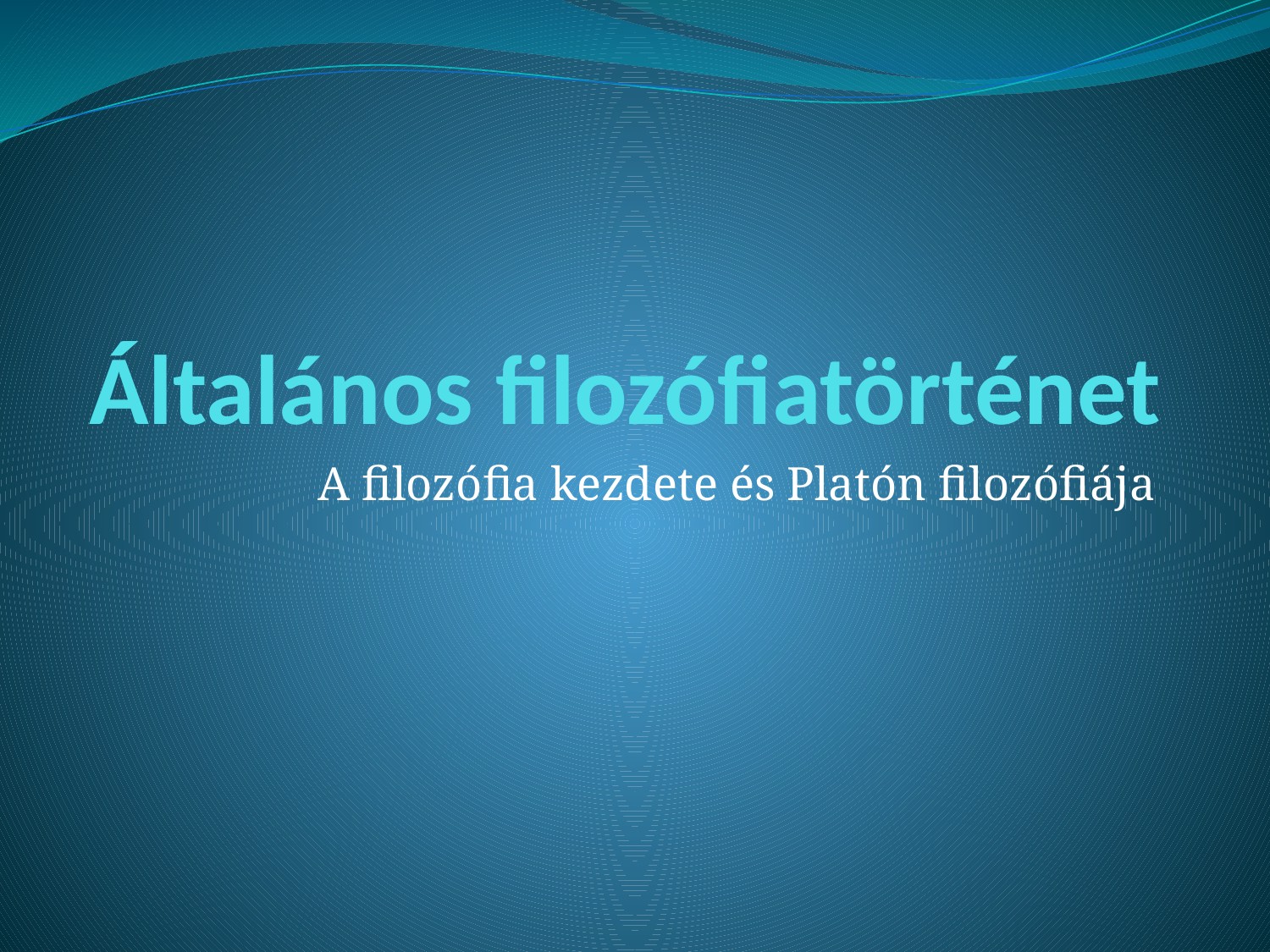

# Általános filozófiatörténet
A filozófia kezdete és Platón filozófiája